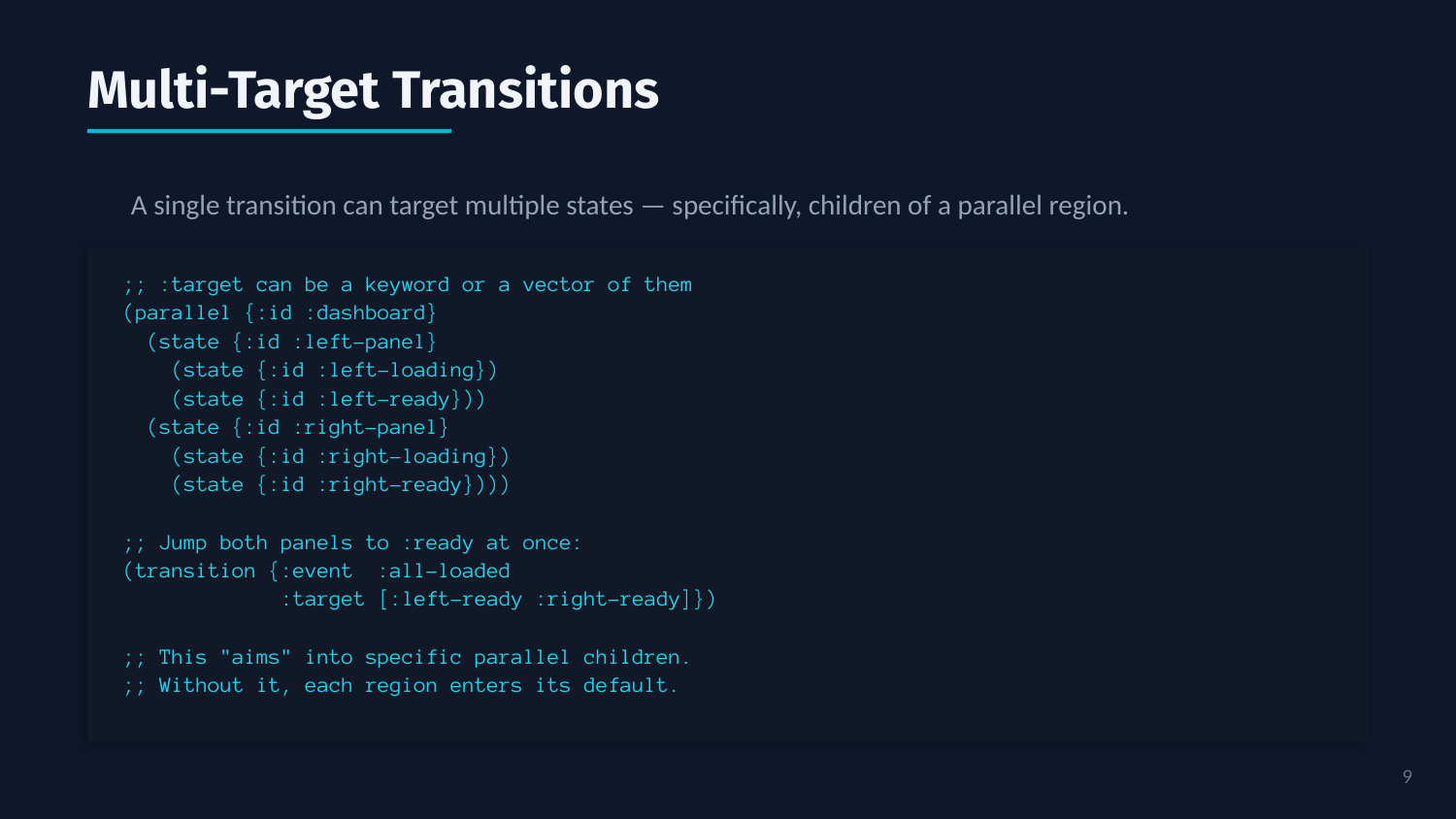

Multi-Target Transitions

A single transition can target multiple states — specifically, children of a parallel region.

;; :target can be a keyword or a vector of them
(parallel {:id :dashboard}
  (state {:id :left-panel}
    (state {:id :left-loading})
    (state {:id :left-ready}))
  (state {:id :right-panel}
    (state {:id :right-loading})
    (state {:id :right-ready})))

;; Jump both panels to :ready at once:
(transition {:event  :all-loaded
             :target [:left-ready :right-ready]})

;; This "aims" into specific parallel children.
;; Without it, each region enters its default.
9